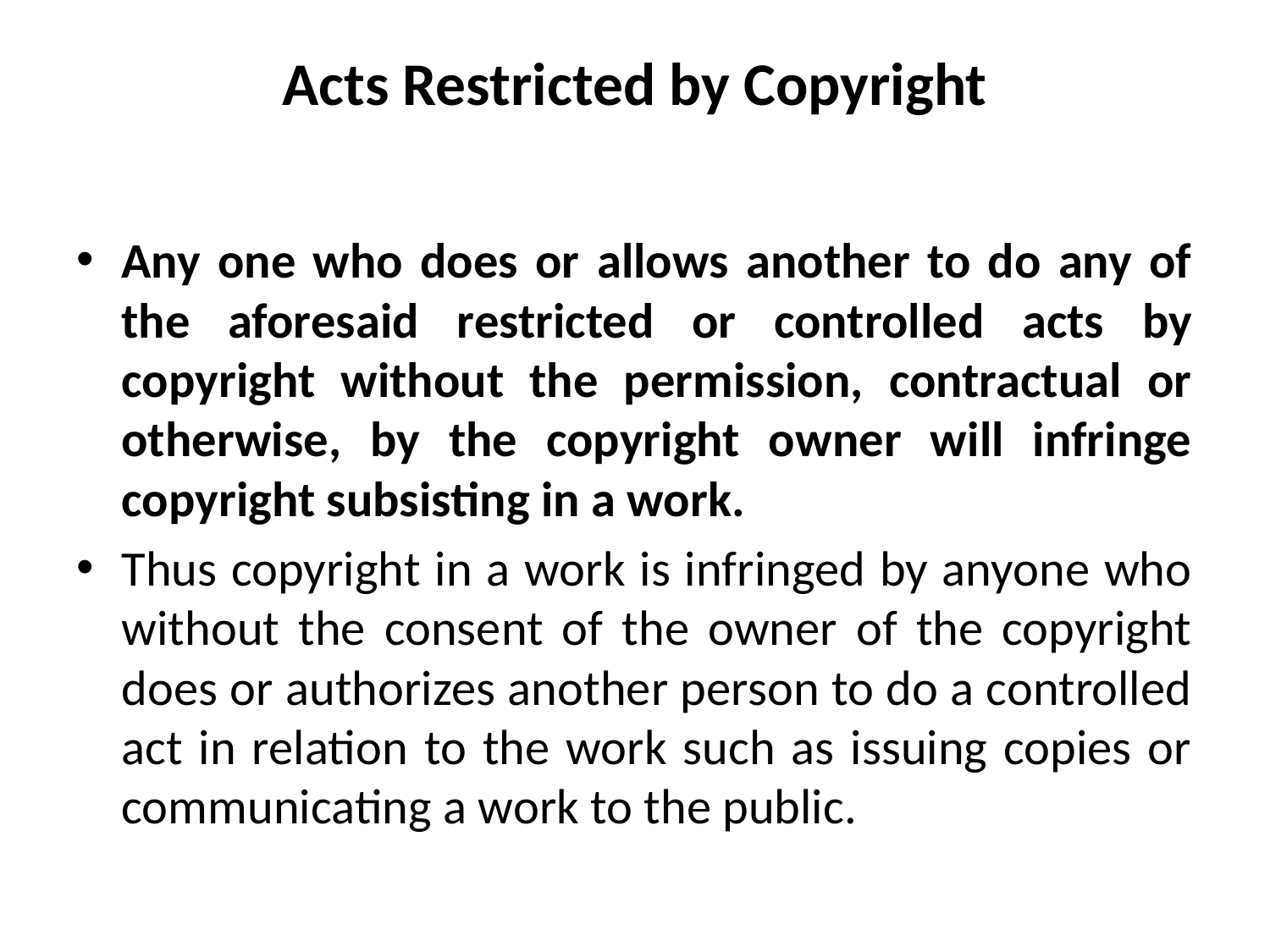

# Acts Restricted by Copyright
Any one who does or allows another to do any of the aforesaid restricted or controlled acts by copyright without the permission, contractual or otherwise, by the copyright owner will infringe copyright subsisting in a work.
Thus copyright in a work is infringed by anyone who without the consent of the owner of the copyright does or authorizes another person to do a controlled act in relation to the work such as issuing copies or communicating a work to the public.